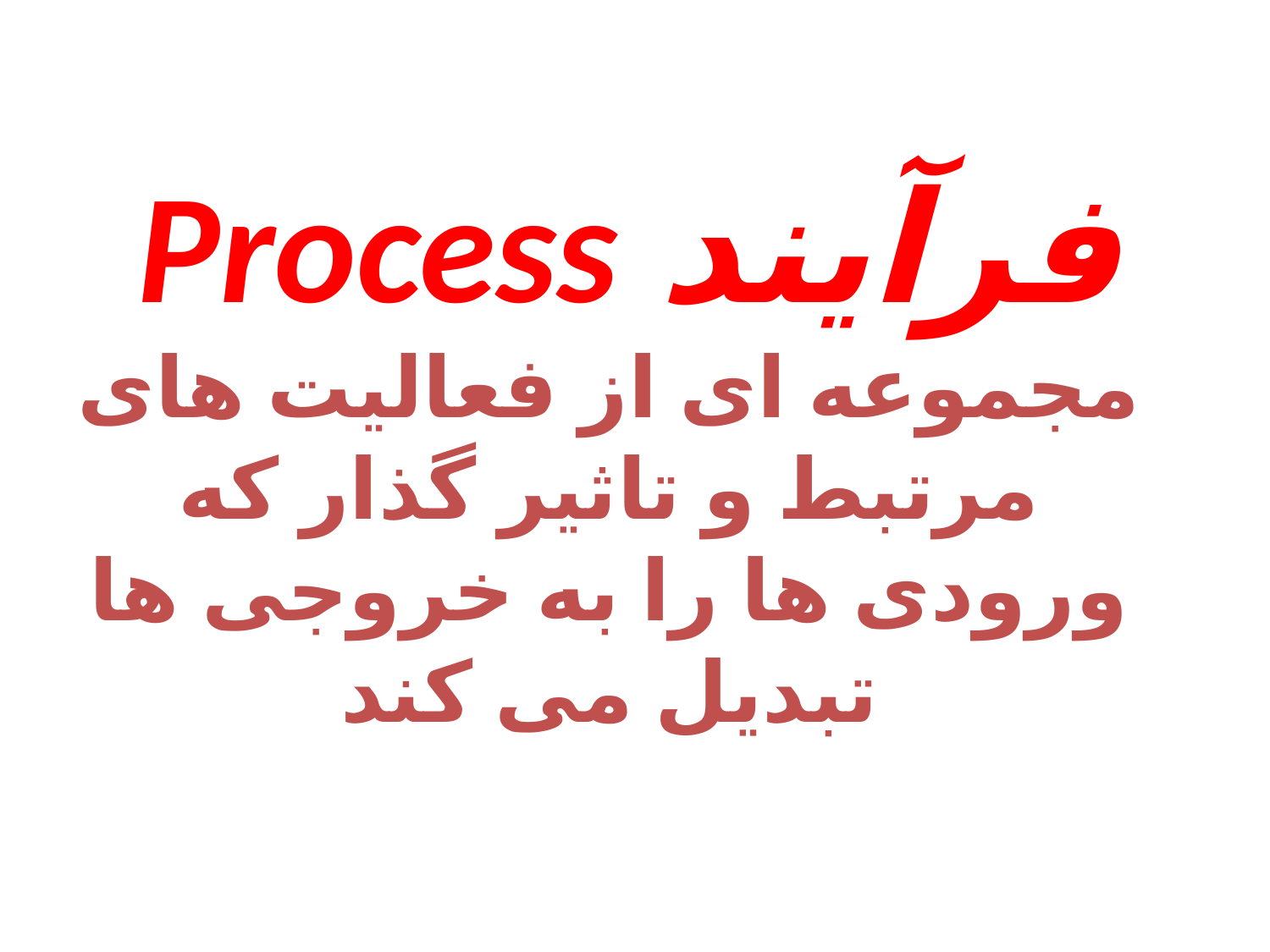

# فرآیند Process مجموعه ای از فعالیت های مرتبط و تاثیر گذار که ورودی ها را به خروجی ها تبدیل می کند